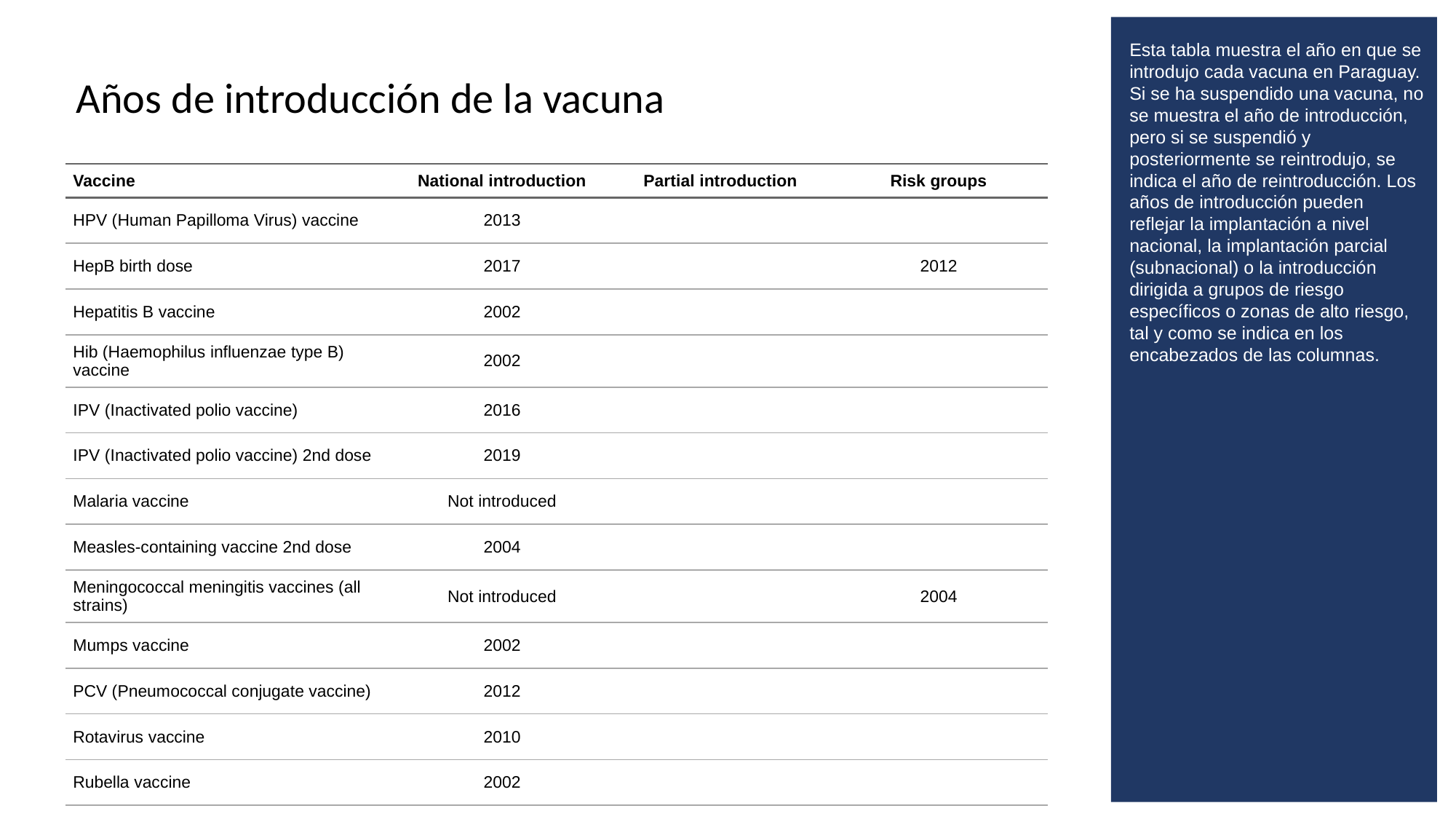

Esta tabla muestra el año en que se introdujo cada vacuna en Paraguay. Si se ha suspendido una vacuna, no se muestra el año de introducción, pero si se suspendió y posteriormente se reintrodujo, se indica el año de reintroducción. Los años de introducción pueden reflejar la implantación a nivel nacional, la implantación parcial (subnacional) o la introducción dirigida a grupos de riesgo específicos o zonas de alto riesgo, tal y como se indica en los encabezados de las columnas.
# Años de introducción de la vacuna
| Vaccine | National introduction | Partial introduction | Risk groups |
| --- | --- | --- | --- |
| HPV (Human Papilloma Virus) vaccine | 2013 |  |  |
| HepB birth dose | 2017 |  | 2012 |
| Hepatitis B vaccine | 2002 |  |  |
| Hib (Haemophilus influenzae type B) vaccine | 2002 |  |  |
| IPV (Inactivated polio vaccine) | 2016 |  |  |
| IPV (Inactivated polio vaccine) 2nd dose | 2019 |  |  |
| Malaria vaccine | Not introduced |  |  |
| Measles-containing vaccine 2nd dose | 2004 |  |  |
| Meningococcal meningitis vaccines (all strains) | Not introduced |  | 2004 |
| Mumps vaccine | 2002 |  |  |
| PCV (Pneumococcal conjugate vaccine) | 2012 |  |  |
| Rotavirus vaccine | 2010 |  |  |
| Rubella vaccine | 2002 |  |  |
| YF (Yellow fever) vaccine | 2007 | 2000 |  |